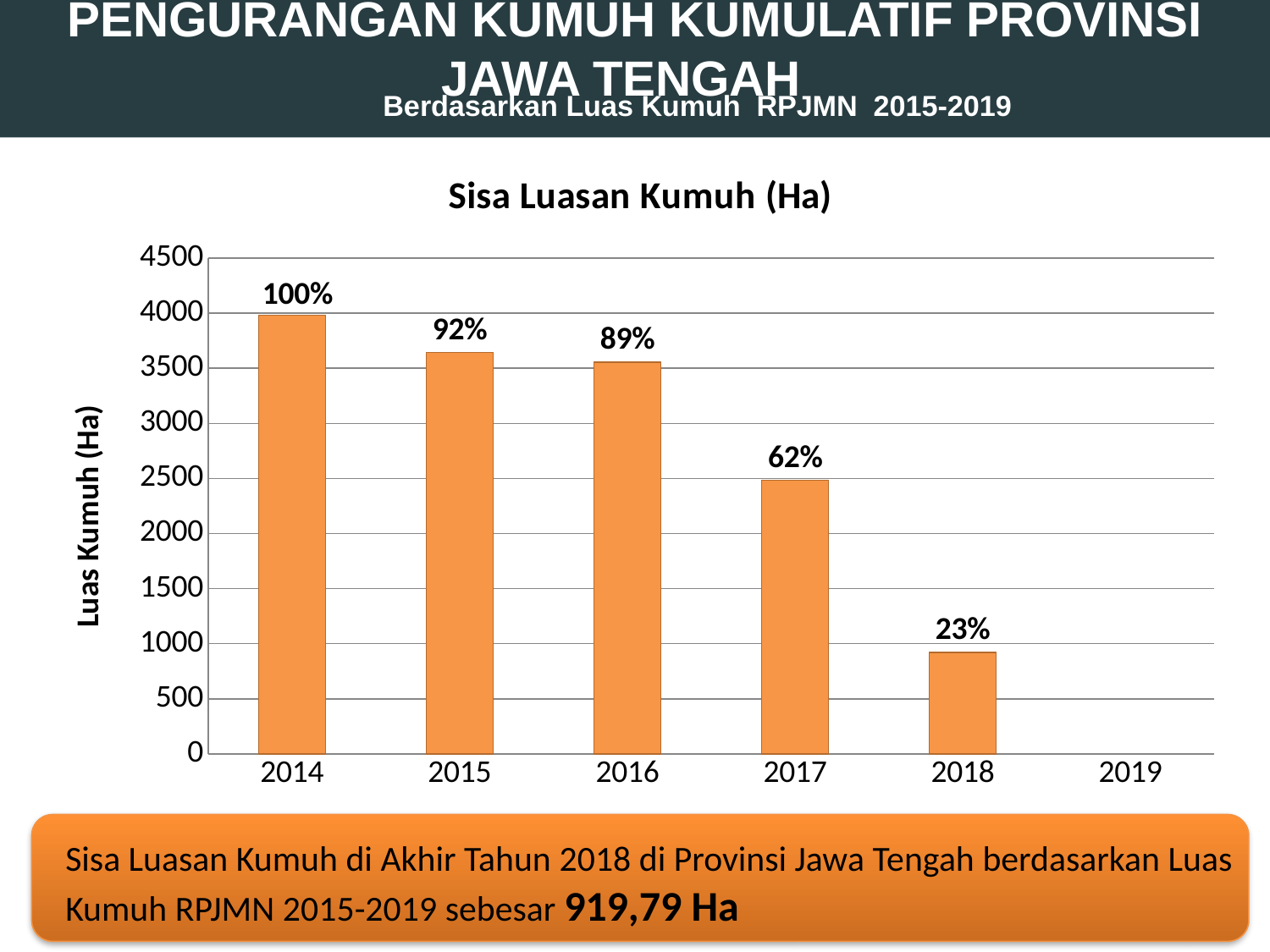

PENGURANGAN KUMUH KUMULATIF PROVINSI JAWA TENGAH

Berdasarkan Luas Kumuh  RPJMN  2015-2019

### Chart: Sisa Luasan Kumuh (Ha)

| Category | Sisa Kumuh (Ha) |
|---|---|
| 2014 | 3982.88 |
| 2015 | 3644.57 |
| 2016 | 3555.2799999999997 |
| 2017 | 2485.1621000000005 |
| 2018 | 919.7850000000005 |
| 2019 | None |
Sisa Luasan Kumuh di Akhir Tahun 2018 di Provinsi Jawa Tengah berdasarkan Luas Kumuh RPJMN 2015-2019 sebesar 919,79 Ha